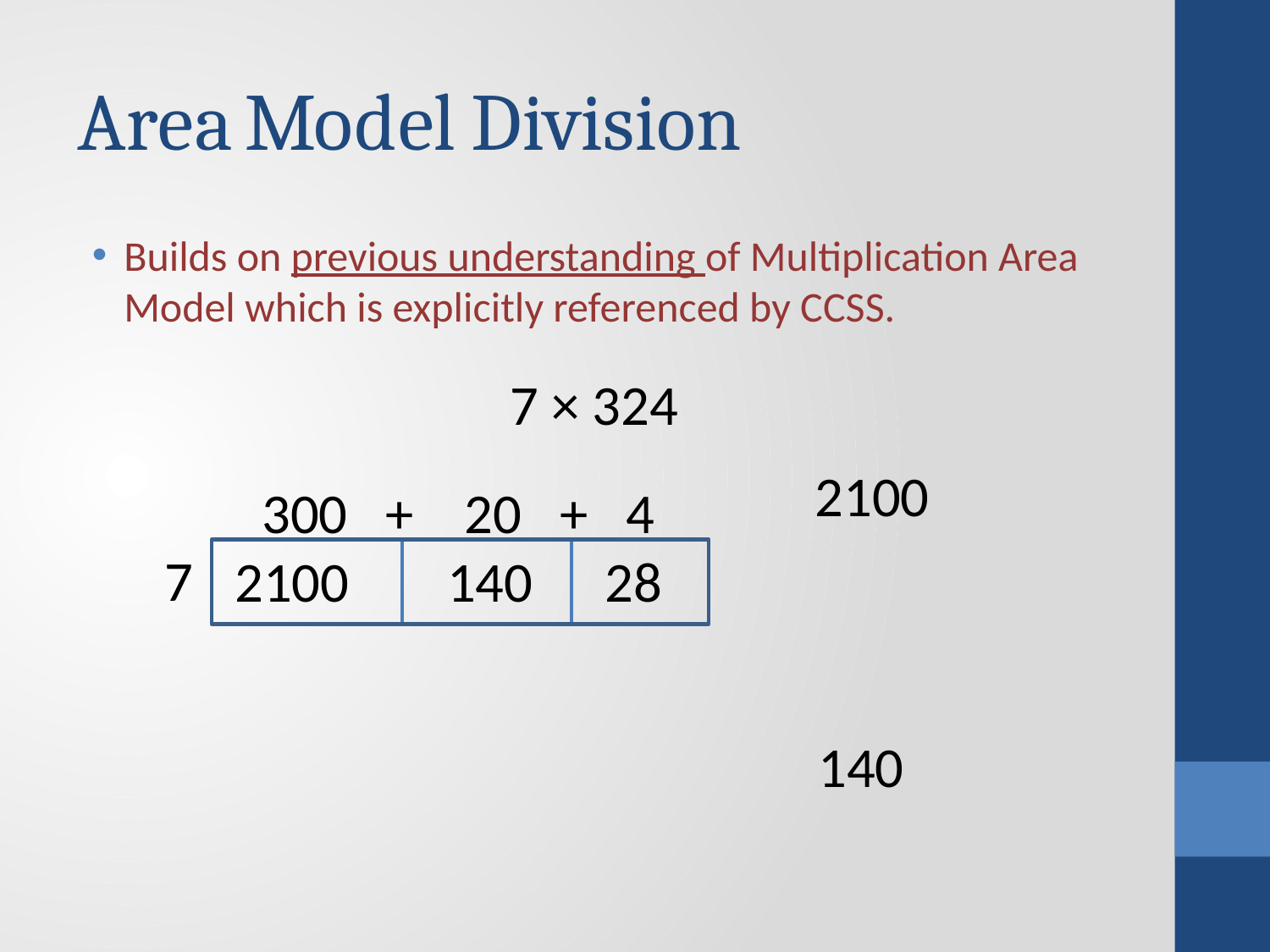

# Area Model Division
Builds on previous understanding of Multiplication Area Model which is explicitly referenced by CCSS.

7 × 324

2100                                                   140                                              +     28                                          2268
                 300   +    20   +   4
  7

2100
140
28